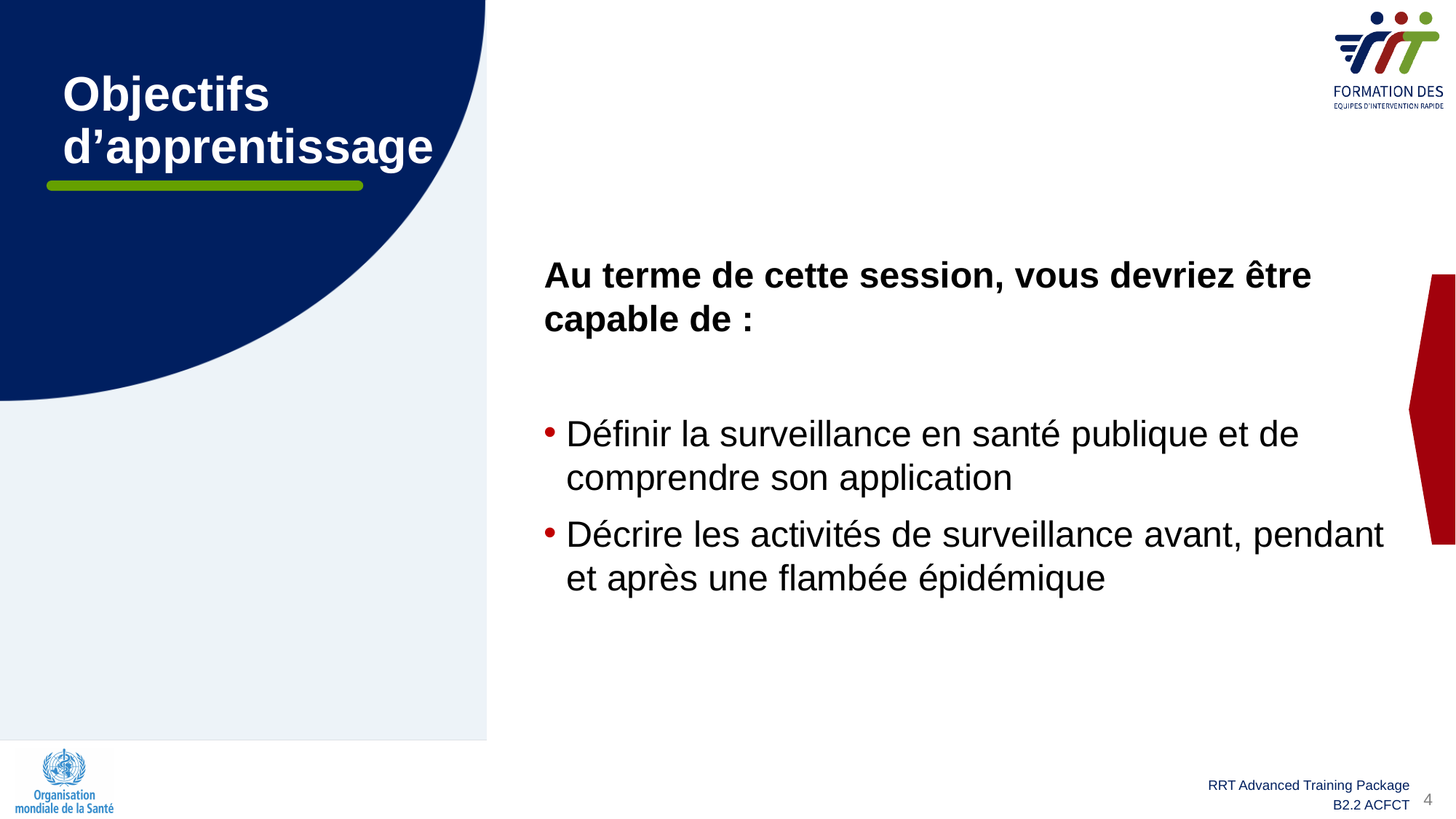

# Objectifs d’apprentissage
Au terme de cette session, vous devriez être capable de :

Définir la surveillance en santé publique et de comprendre son application
Décrire les activités de surveillance avant, pendant et après une flambée épidémique